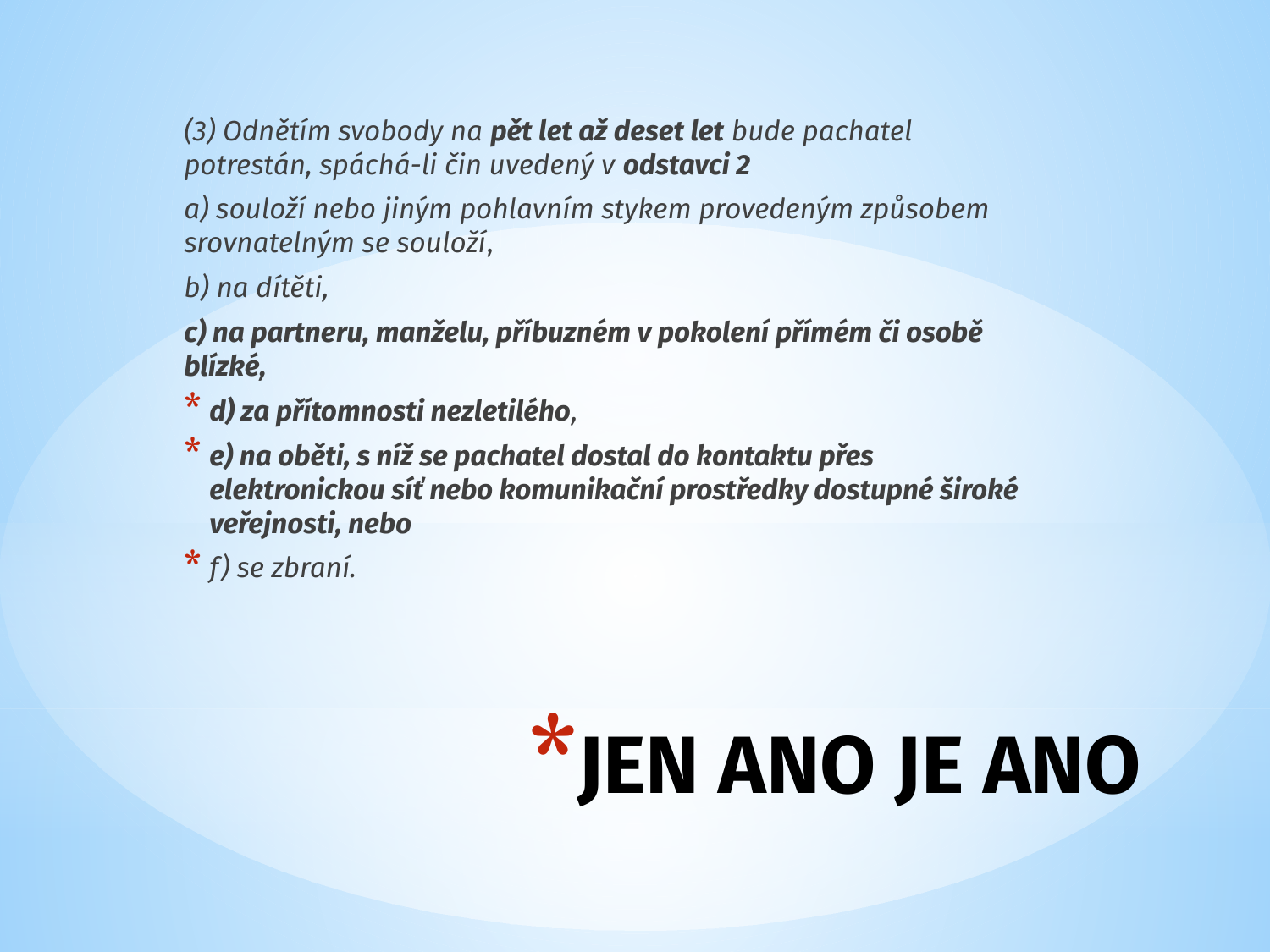

(3) Odnětím svobody na pět let až deset let bude pachatel potrestán, spáchá-li čin uvedený v odstavci 2
a) souloží nebo jiným pohlavním stykem provedeným způsobem srovnatelným se souloží,
b) na dítěti,
c) na partneru, manželu, příbuzném v pokolení přímém či osobě blízké,
d) za přítomnosti nezletilého,
e) na oběti, s níž se pachatel dostal do kontaktu přes elektronickou síť nebo komunikační prostředky dostupné široké veřejnosti, nebo
f) se zbraní.

# JEN ANO JE ANO